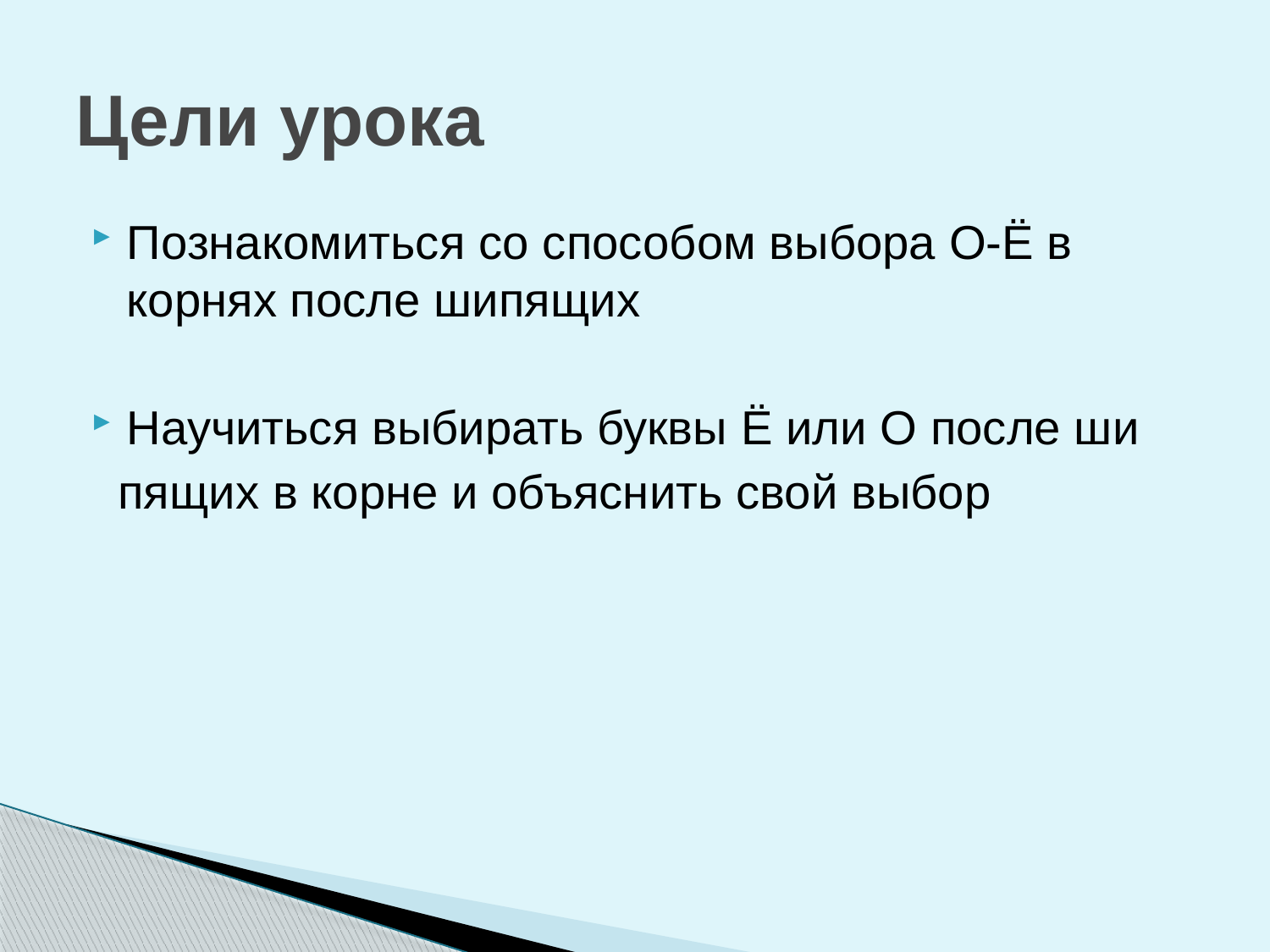

# Цели урока
Познакомиться со способом выбора О-Ё в корнях после шипящих

Научиться выбирать буквы Ё или О после ши
  пящих в корне и объяснить свой выбор